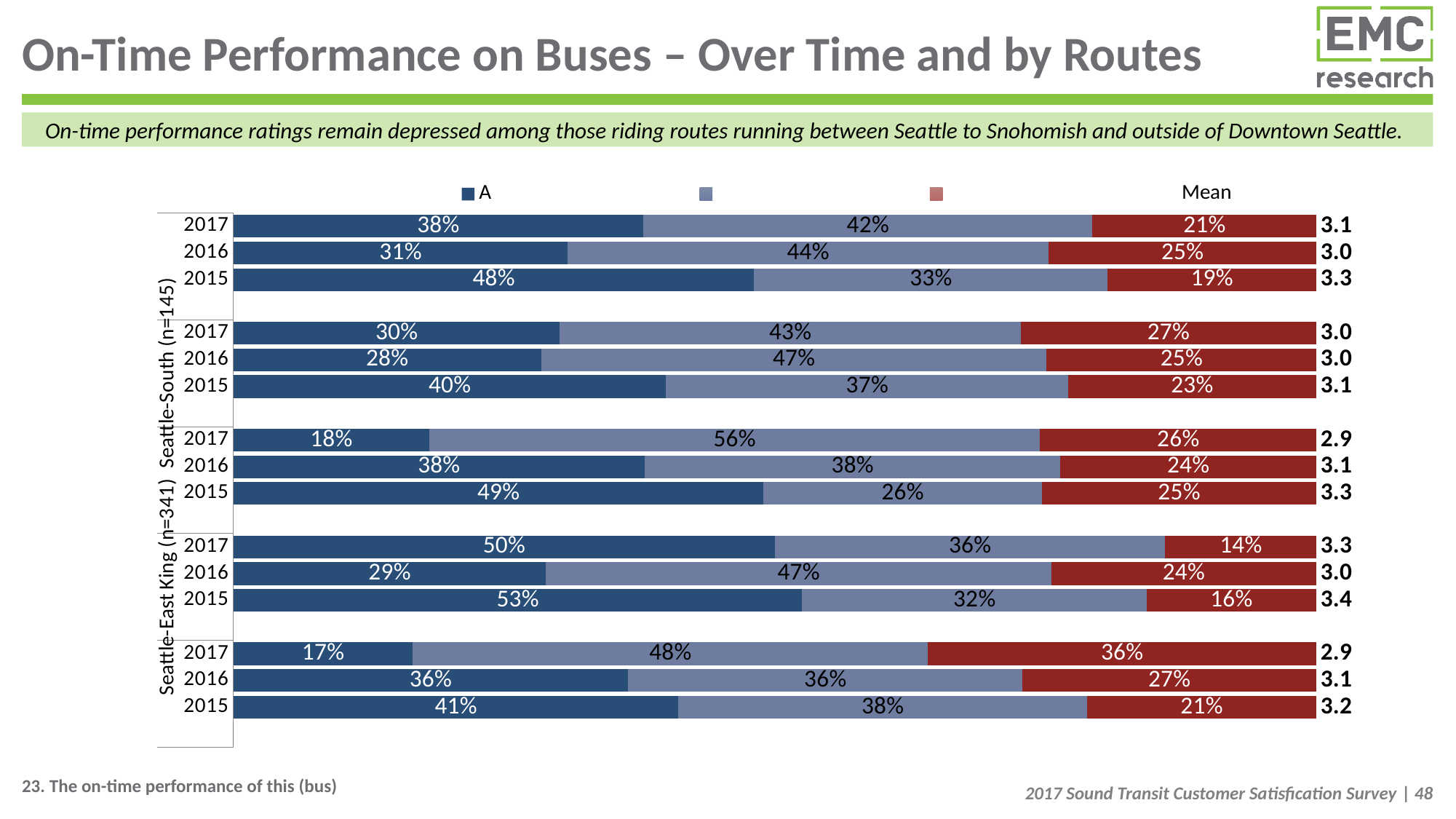

# On-Time Performance on Buses – Over Time and by Routes
On-time performance ratings remain depressed among those riding routes running between Seattle to Snohomish and outside of Downtown Seattle.

### Chart

| Category | A |   | B |    | C or lower | Mean |
|---|---|---|---|---|---|---|
| 2017 | 0.3784013362673916 | None | 0.41504702925943987 | None | 0.20655163447316846 | 3.1495892292637495 |
| 2016 | 0.30873357802861356 | None | 0.44413485528749996 | None | 0.24713156668388797 | 3.0197186506863605 |
| 2015 | 0.4808356596024136 | None | 0.3265141747640861 | None | 0.19265016563349985 | 3.3198927664917677 |
|  | None | None | None | None | None | None |
| 2017 | 0.30158700003720595 | None | 0.42548474985047124 | None | 0.2729282501123212 | 2.9884614890326313 |
| 2016 | 0.28423972788547436 | None | 0.4668779295060714 | None | 0.24888234260845576 | 3.011180389523626 |
| 2015 | 0.39963258801536183 | None | 0.3710611930448993 | None | 0.22930621893973804 | 3.120613721095578 |
|  | None | None | None | None | None | None |
| 2017 | 0.18096493027931757 | None | 0.564024491726132 | None | 0.2550105779945509 | 2.8697701428756637 |
| 2016 | 0.37994579246757226 | None | 0.383657352851907 | None | 0.23639685468052046 | 3.099820275022525 |
| 2015 | 0.4896711259432576 | None | 0.2567765985619978 | None | 0.25355227549474363 | 3.3302279592489055 |
|  | None | None | None | None | None | None |
| 2017 | 0.4999372528087115 | None | 0.36063242238179 | None | 0.13943032480949885 | 3.3371667664213875 |
| 2016 | 0.2886035947575417 | None | 0.46675458225918065 | None | 0.2446418229832761 | 2.9878724935845002 |
| 2015 | 0.5252442358416919 | None | 0.31805477836083607 | None | 0.15670098579747144 | 3.429637282544451 |
|  | None | None | None | None | None | None |
| 2017 | 0.16563497497189375 | None | 0.47585365641078636 | None | 0.3585113686173207 | 2.852422926345046 |
| 2016 | 0.364609206928259 | None | 0.3640151282797834 | None | 0.27137566479195707 | 3.093418604765806 |
| 2015 | 0.41101843066593197 | None | 0.37730253316577217 | None | 0.21167903616829573 | 3.208103251878451 |
|   | 0.0 | None | 0.0 | None | 0.0 | 0.0 |
23. The on-time performance of this (bus)